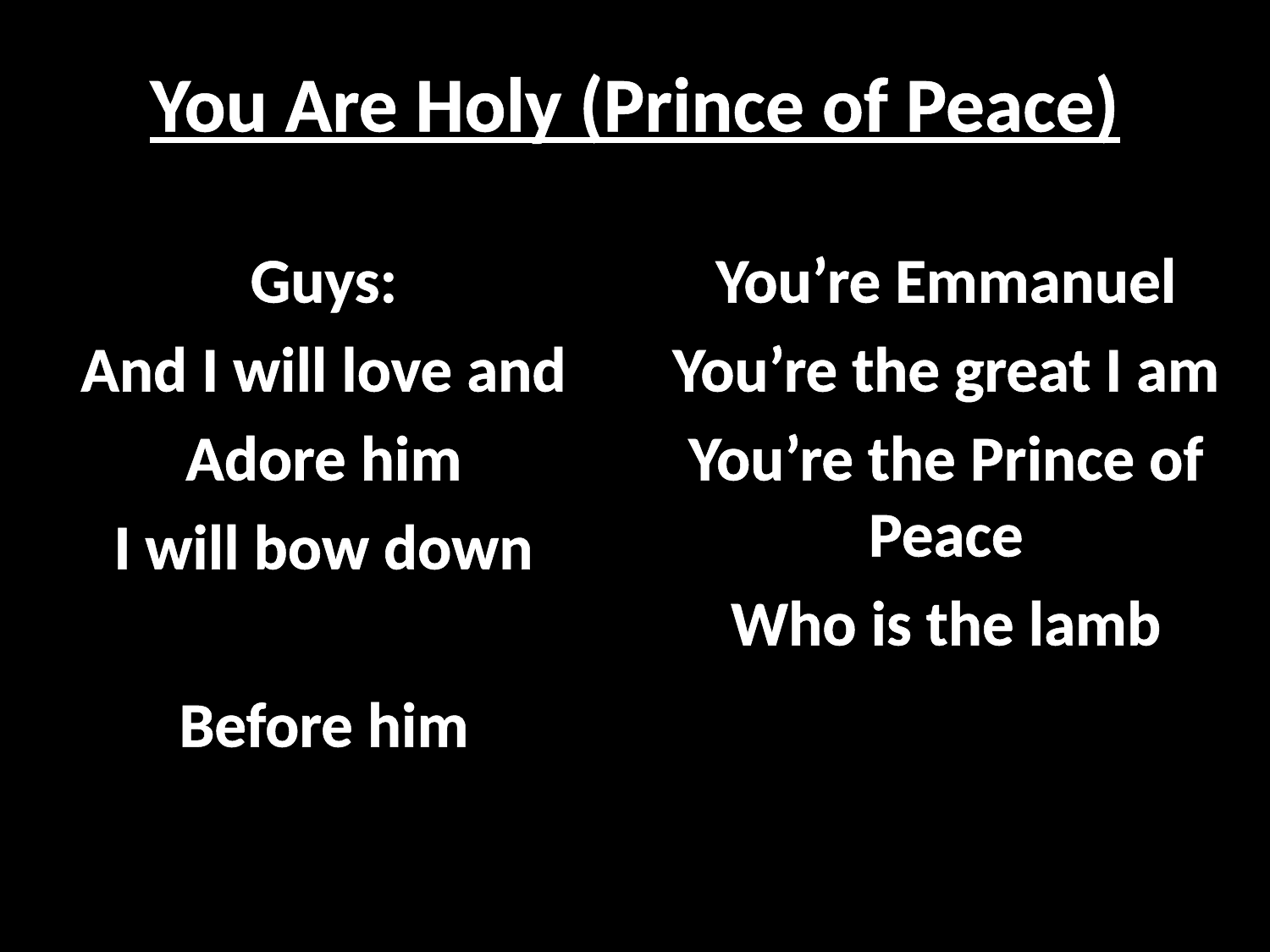

# You Are Holy (Prince of Peace)
Guys:
And I will love and
Adore him
I will bow down

Before him

Girls:
You’re Emmanuel
You’re the great I am
You’re the Prince of Peace
Who is the lamb